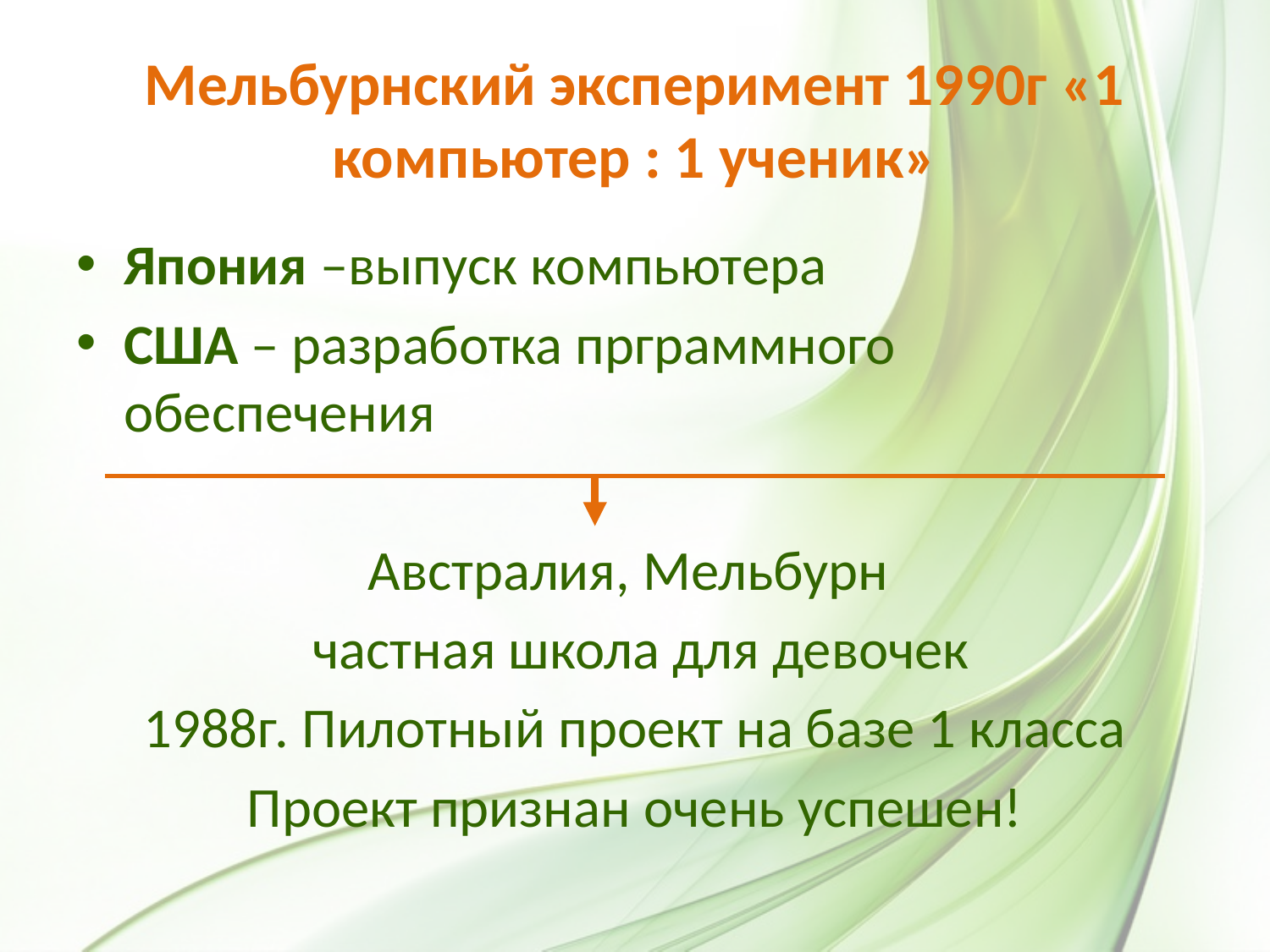

# Мельбурнский эксперимент 1990г «1 компьютер : 1 ученик»
Япония –выпуск компьютера
США – разработка прграммного обеспечения

Австралия, Мельбурн
 частная школа для девочек
1988г. Пилотный проект на базе 1 класса
Проект признан очень успешен!